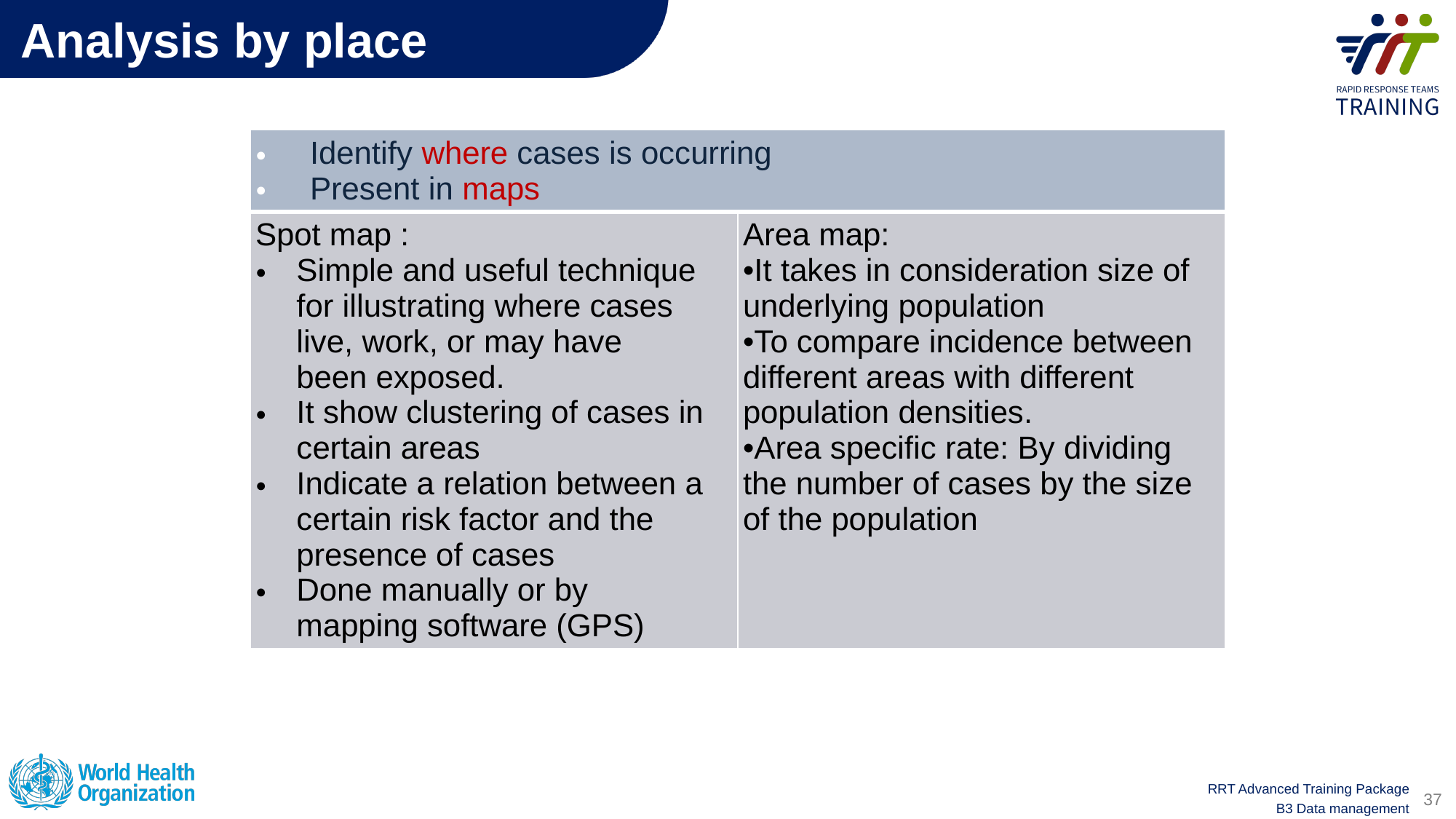

Analysis by place
| Identify where cases is occurring Present in maps |  |
| --- | --- |
| Spot map : Simple and useful technique for illustrating where cases live, work, or may have been exposed. It show clustering of cases in certain areas Indicate a relation between a certain risk factor and the presence of cases Done manually or by mapping software (GPS) | Area map: •It takes in consideration size of underlying population •To compare incidence between different areas with different population densities. •Area specific rate: By dividing the number of cases by the size of the population |